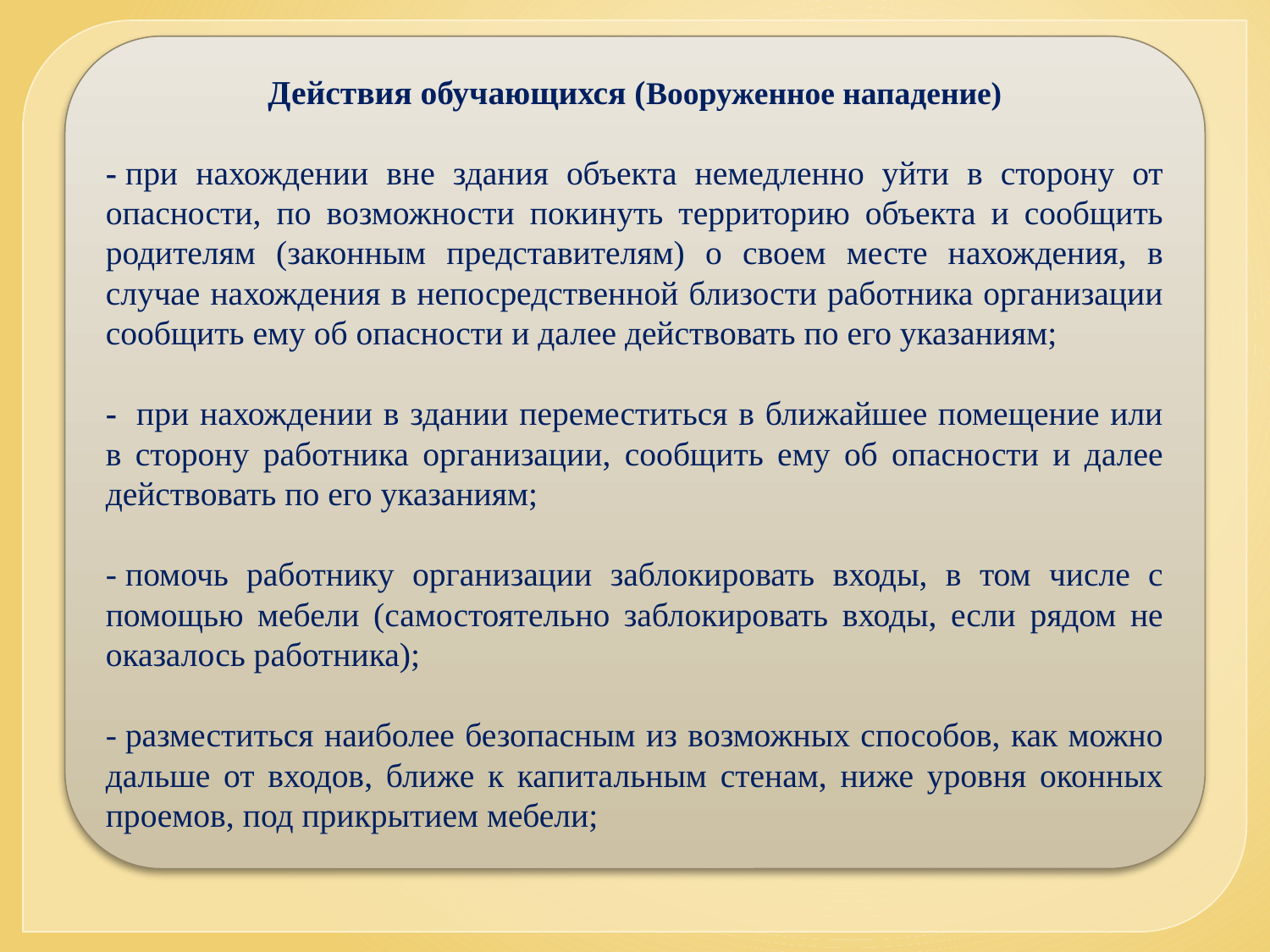

Действия обучающихся (Вооруженное нападение)

- при нахождении вне здания объекта немедленно уйти в сторону от опасности, по возможности покинуть территорию объекта и сообщить родителям (законным представителям) о своем месте нахождения, в случае нахождения в непосредственной близости работника организации сообщить ему об опасности и далее действовать по его указаниям;

-  при нахождении в здании переместиться в ближайшее помещение или в сторону работника организации, сообщить ему об опасности и далее действовать по его указаниям;

- помочь работнику организации заблокировать входы, в том числе с помощью мебели (самостоятельно заблокировать входы, если рядом не оказалось работника);

- разместиться наиболее безопасным из возможных способов, как можно дальше от входов, ближе к капитальным стенам, ниже уровня оконных проемов, под прикрытием мебели;